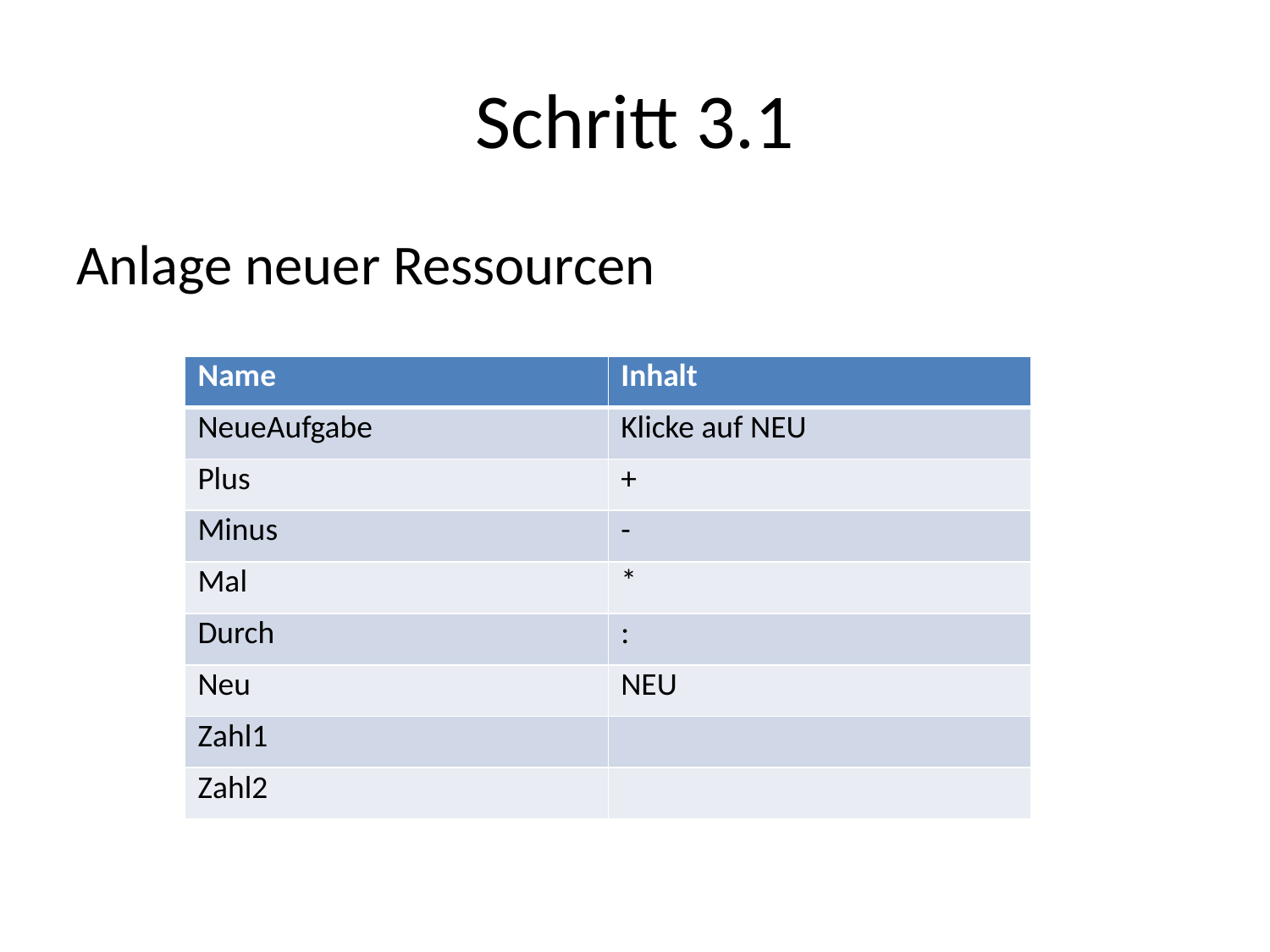

# Schritt 3.1
Anlage neuer Ressourcen

| Name | Inhalt |
| --- | --- |
| NeueAufgabe | Klicke auf NEU |
| Plus | + |
| Minus | - |
| Mal | \* |
| Durch | : |
| Neu | NEU |
| Zahl1 |  |
| Zahl2 |  |